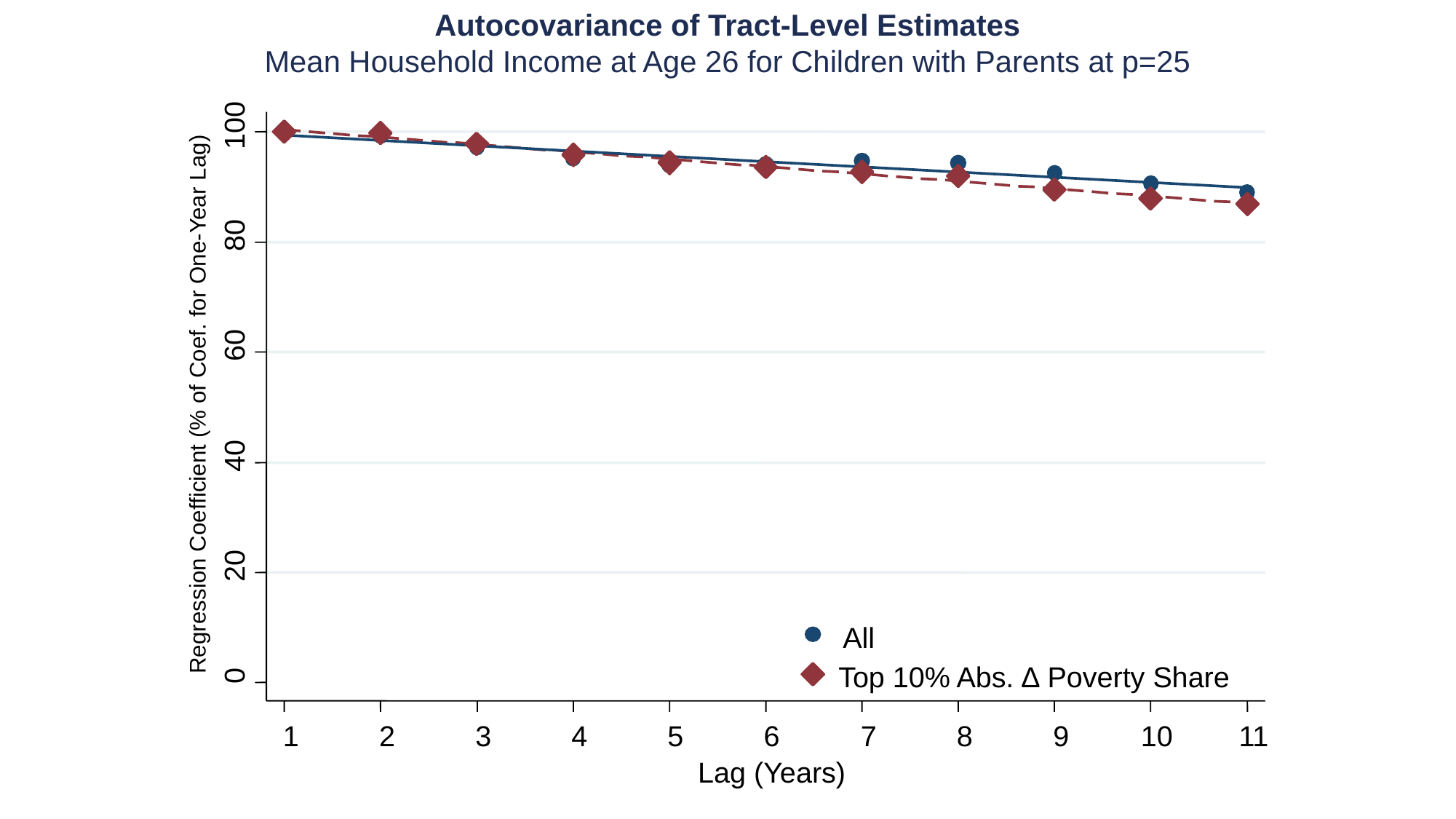

Autocovariance of Tract-Level Estimates
Mean Household Income at Age 26 for Children with Parents at p=25

100

80

60

Regression Coefficient (% of Coef. for One-Year Lag)
40

20

All

0
Top 10% Abs. ∆ Poverty Share

1
2
3
4
5
6
7
8
9
10
11
Lag (Years)